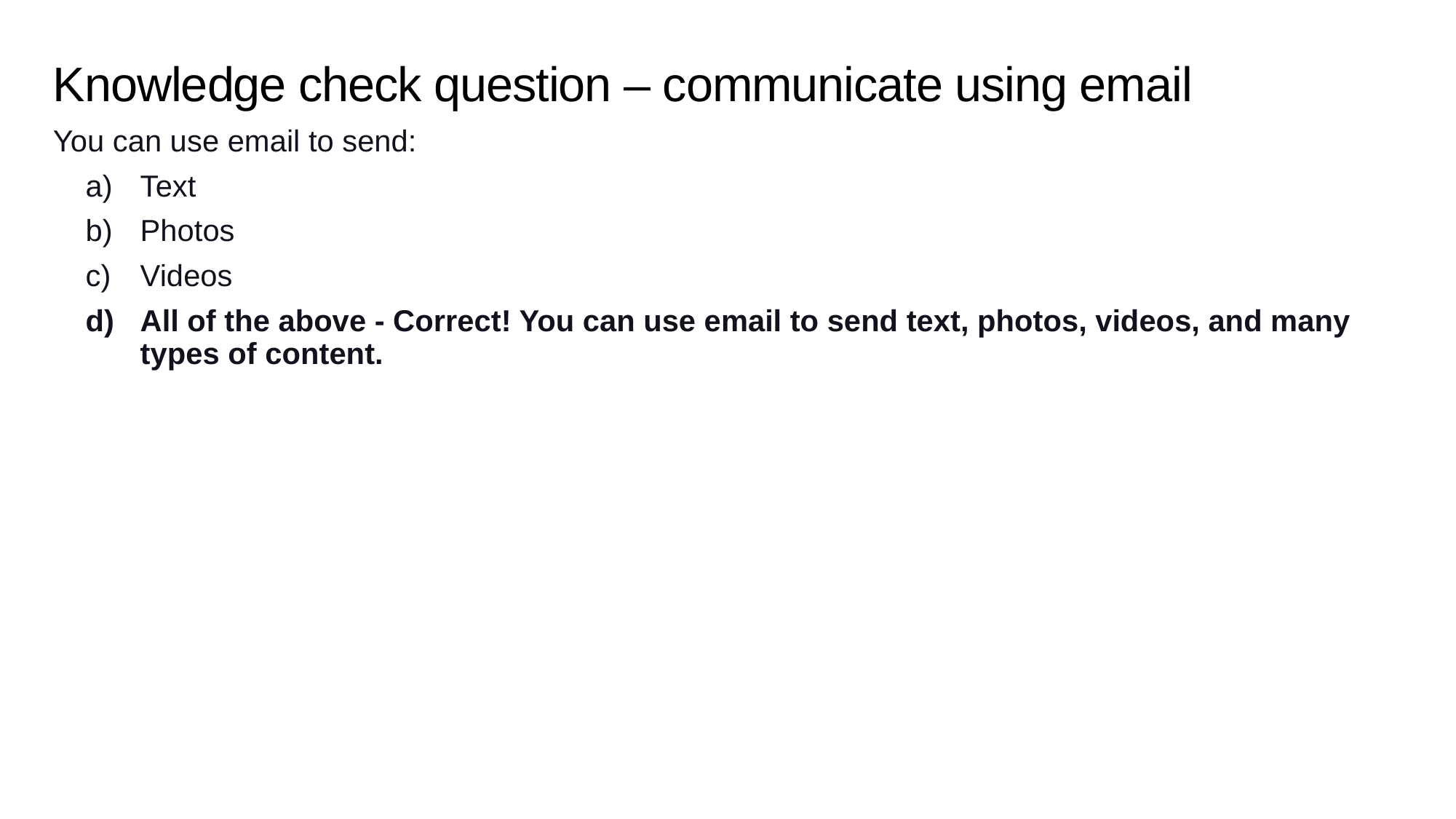

# Knowledge check question – communicate using email
You can use email to send:
Text
Photos
Videos
All of the above - Correct! You can use email to send text, photos, videos, and many types of content.